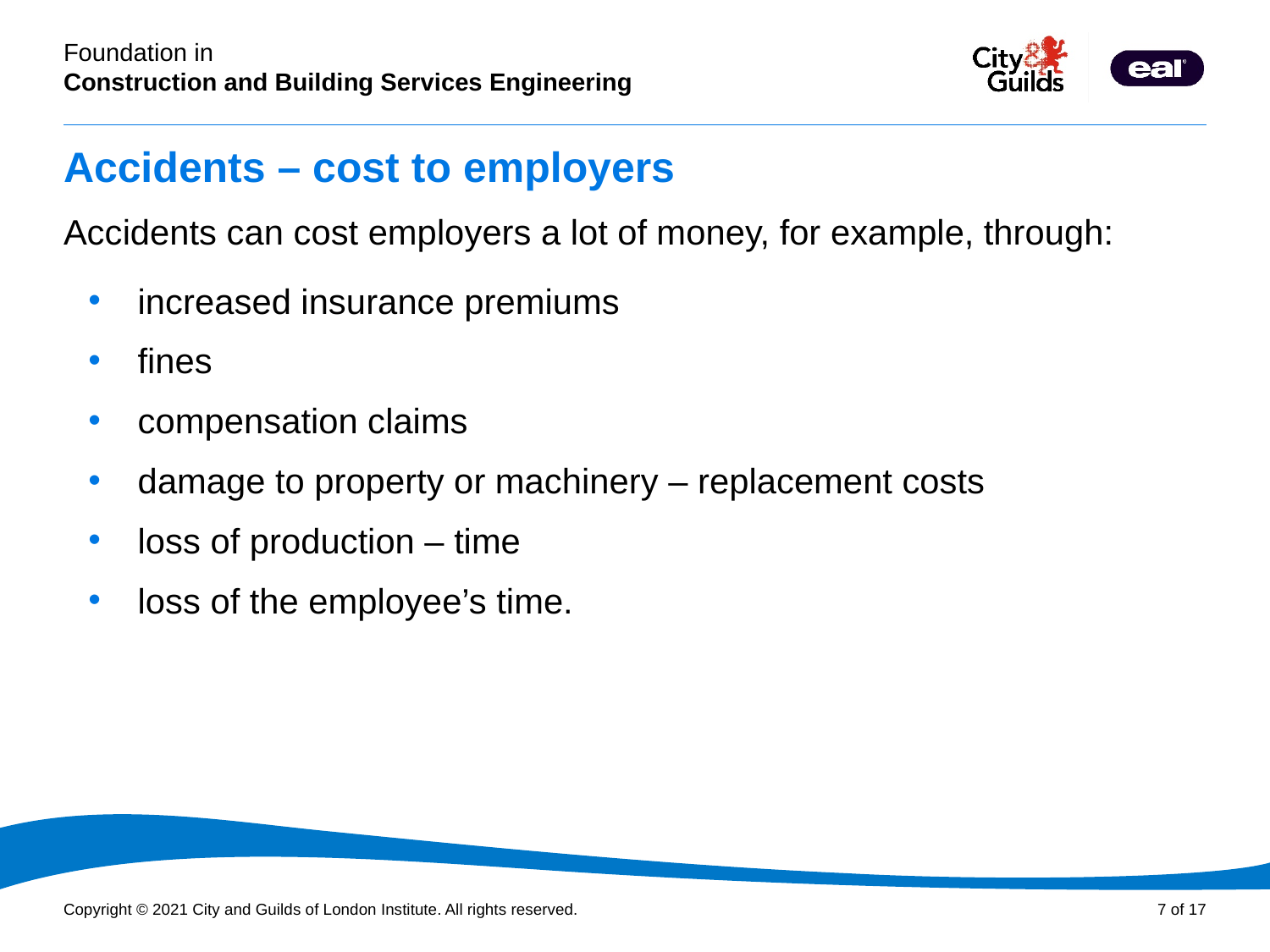

# Accidents – cost to employers
Accidents can cost employers a lot of money, for example, through:
increased insurance premiums
fines
compensation claims
damage to property or machinery – replacement costs
loss of production – time
loss of the employee’s time.